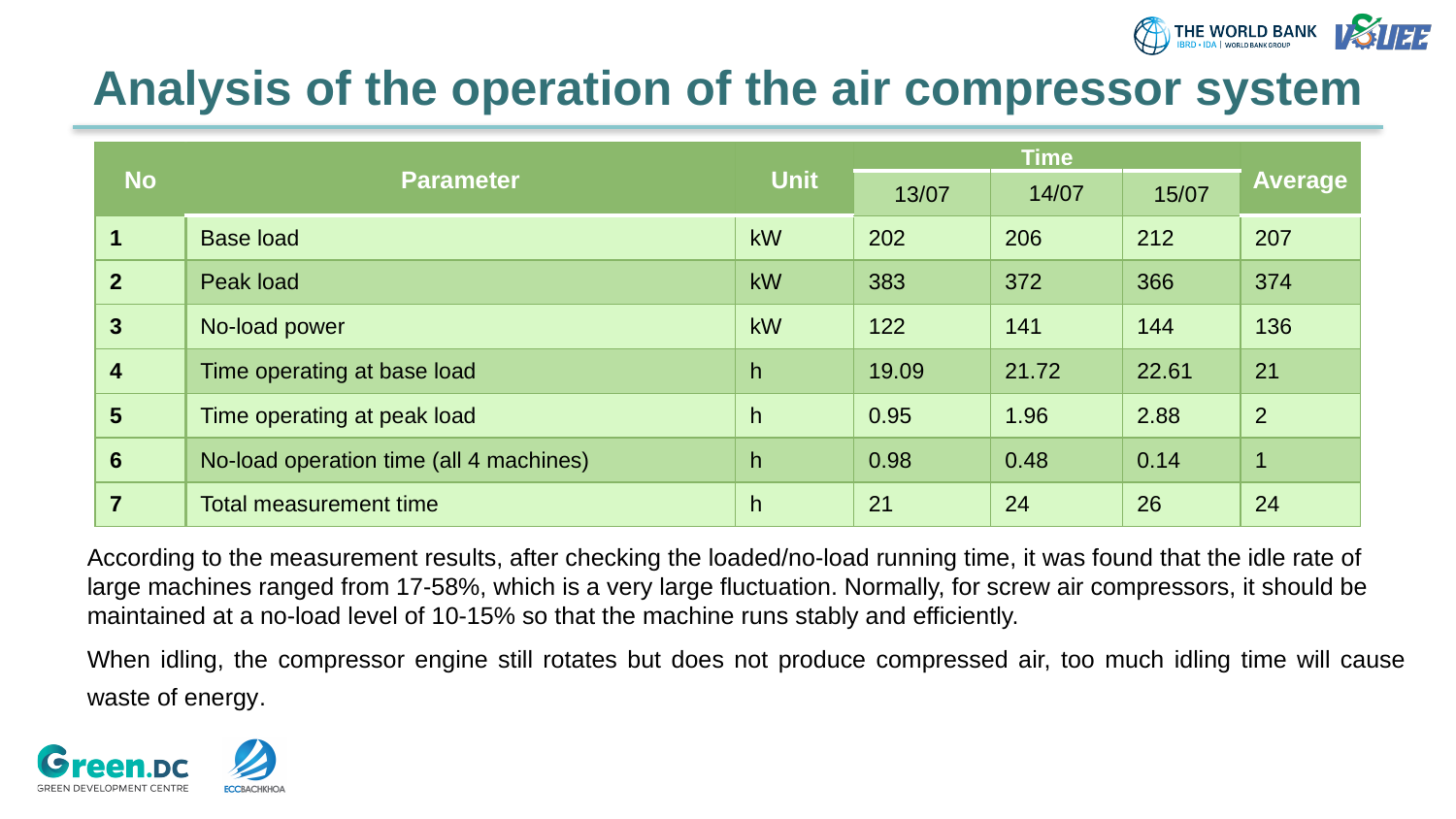

# Analysis of the operation of the air compressor system
| No | Parameter | Unit | Time |  |  | Average |
| --- | --- | --- | --- | --- | --- | --- |
|  |  |  | 13/07 | 14/07 | 15/07 |  |
| 1 | Base load | kW | 202 | 206 | 212 | 207 |
| 2 | Peak load | kW | 383 | 372 | 366 | 374 |
| 3 | No-load power | kW | 122 | 141 | 144 | 136 |
| 4 | Time operating at base load | h | 19.09 | 21.72 | 22.61 | 21 |
| 5 | Time operating at peak load | h | 0.95 | 1.96 | 2.88 | 2 |
| 6 | No-load operation time (all 4 machines) | h | 0.98 | 0.48 | 0.14 | 1 |
| 7 | Total measurement time | h | 21 | 24 | 26 | 24 |

According to the measurement results, after checking the loaded/no-load running time, it was found that the idle rate of large machines ranged from 17-58%, which is a very large fluctuation. Normally, for screw air compressors, it should be maintained at a no-load level of 10-15% so that the machine runs stably and efficiently.
When idling, the compressor engine still rotates but does not produce compressed air, too much idling time will cause waste of energy.